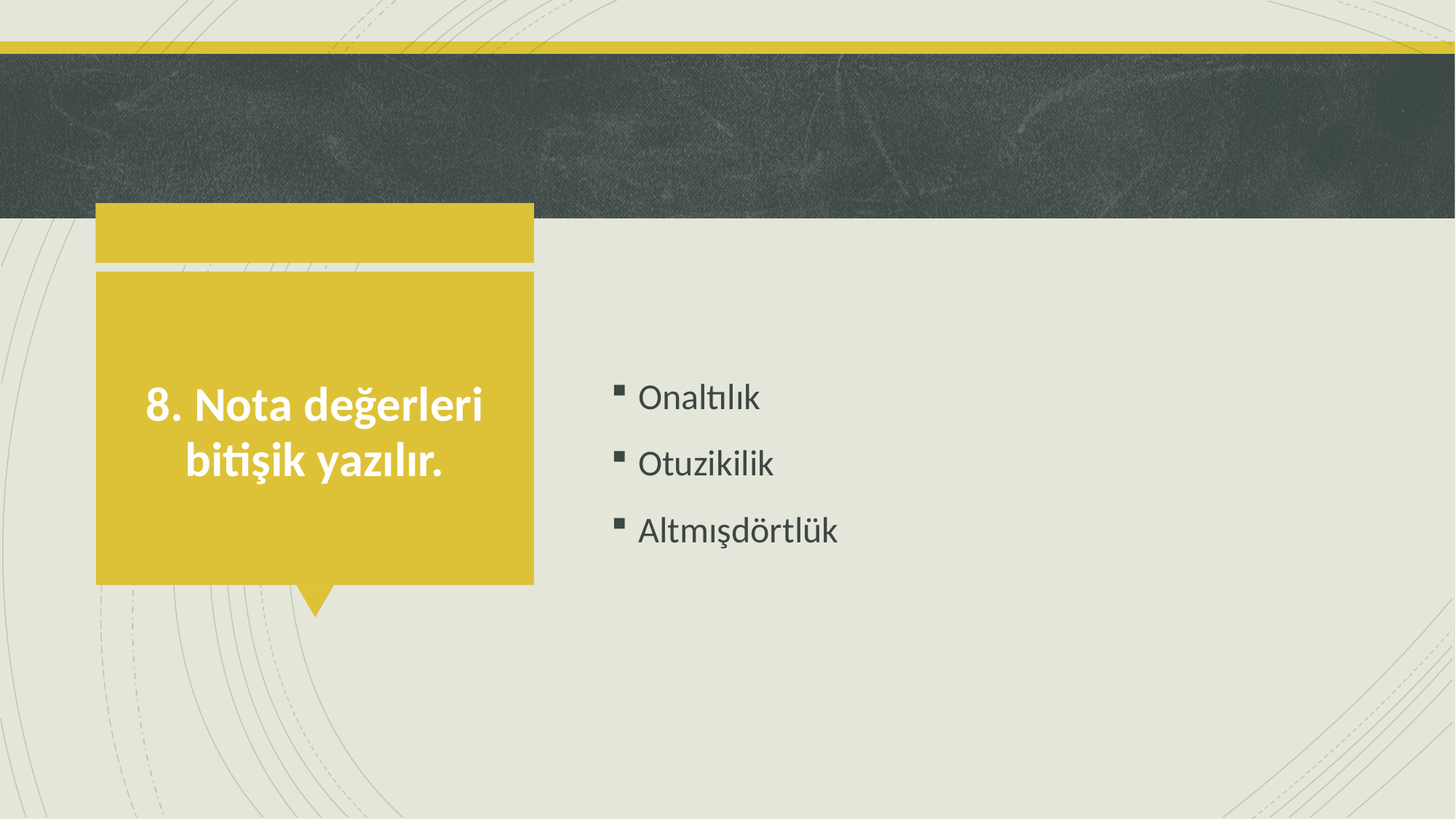

Onaltılık
Otuzikilik
Altmışdörtlük
# 8. Nota değerleri bitişik yazılır.